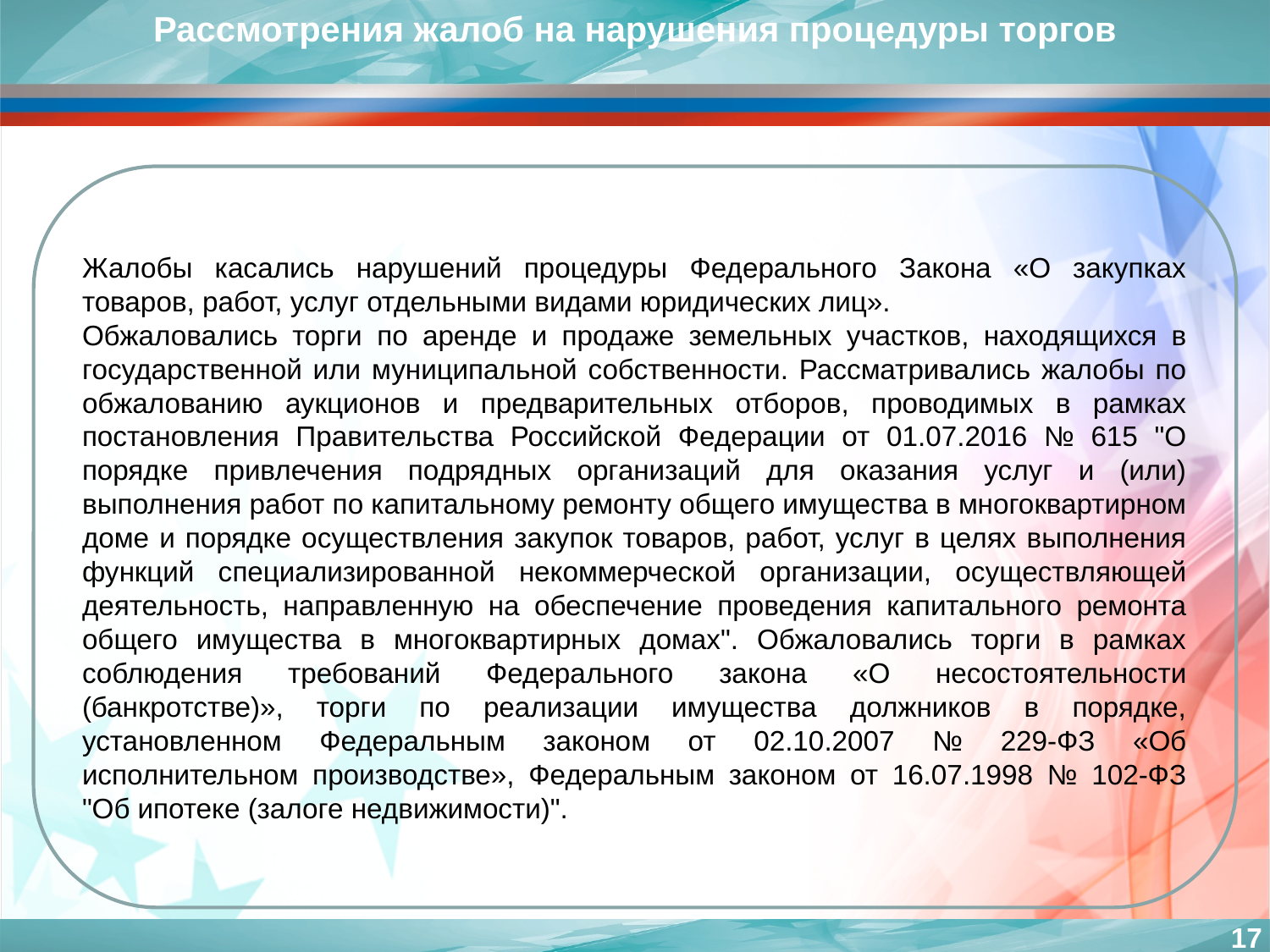

Рассмотрения жалоб на нарушения процедуры торгов
Жалобы касались нарушений процедуры Федерального Закона «О закупках товаров, работ, услуг отдельными видами юридических лиц».
Обжаловались торги по аренде и продаже земельных участков, находящихся в государственной или муниципальной собственности. Рассматривались жалобы по обжалованию аукционов и предварительных отборов, проводимых в рамках постановления Правительства Российской Федерации от 01.07.2016 № 615 "О порядке привлечения подрядных организаций для оказания услуг и (или) выполнения работ по капитальному ремонту общего имущества в многоквартирном доме и порядке осуществления закупок товаров, работ, услуг в целях выполнения функций специализированной некоммерческой организации, осуществляющей деятельность, направленную на обеспечение проведения капитального ремонта общего имущества в многоквартирных домах". Обжаловались торги в рамках соблюдения требований Федерального закона «О несостоятельности (банкротстве)», торги по реализации имущества должников в порядке, установленном Федеральным законом от 02.10.2007 № 229-ФЗ «Об исполнительном производстве», Федеральным законом от 16.07.1998 № 102-ФЗ "Об ипотеке (залоге недвижимости)".

17